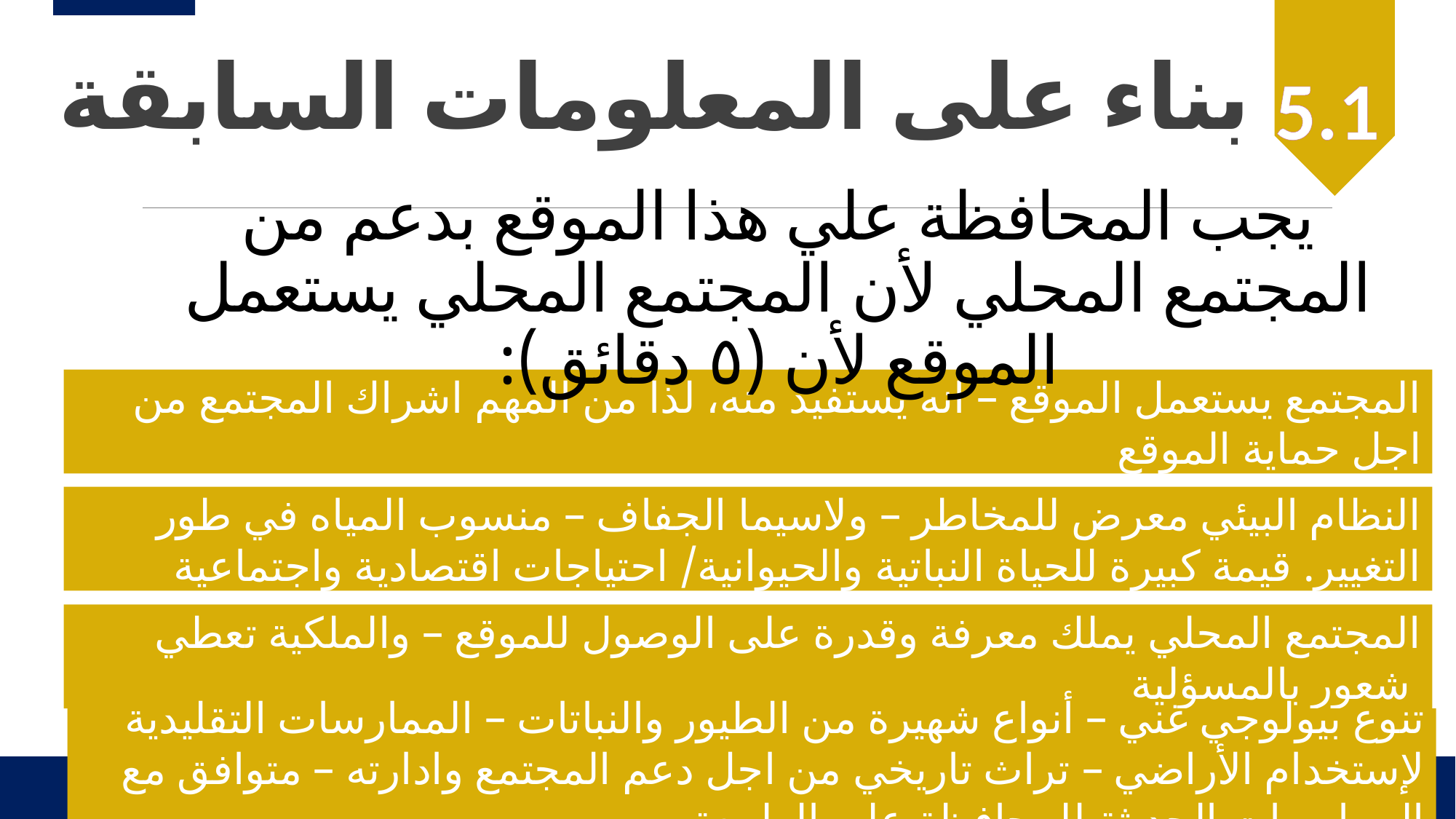

# بناء على المعلومات السابقة
5.1
يجب المحافظة علي هذا الموقع بدعم من المجتمع المحلي لأن المجتمع المحلي يستعمل الموقع لأن (٥ دقائق):
المجتمع يستعمل الموقع – انه يستفيد منه، لذا من المهم اشراك المجتمع من اجل حماية الموقع
النظام البيئي معرض للمخاطر – ولاسيما الجفاف – منسوب المياه في طور التغيير. قيمة كبيرة للحياة النباتية والحيوانية/ احتياجات اقتصادية واجتماعية
المجتمع المحلي يملك معرفة وقدرة على الوصول للموقع – والملكية تعطي شعور بالمسؤلية
تنوع بيولوجي غني – أنواع شهيرة من الطيور والنباتات – الممارسات التقليدية لإستخدام الأراضي – تراث تاريخي من اجل دعم المجتمع وادارته – متوافق مع الممارسات الحديثة للمحافظة على الطبيعة